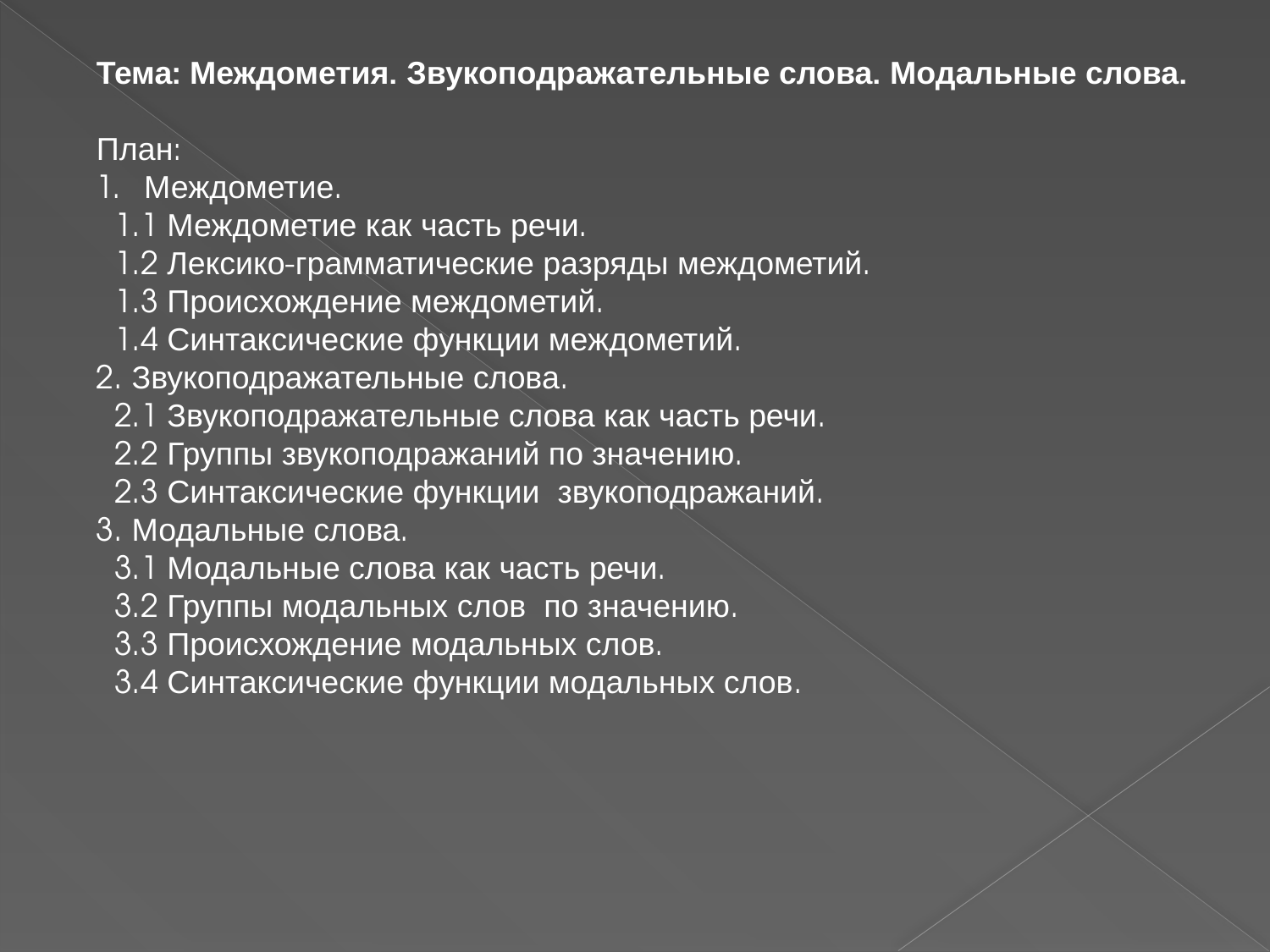

Тема: Междометия. Звукоподражательные слова. Модальные слова.

План:
Междометие.
  1.1 Междометие как часть речи.
  1.2 Лексико-грамматические разряды междометий.
  1.3 Происхождение междометий.
  1.4 Синтаксические функции междометий.
2. Звукоподражательные слова.
  2.1 Звукоподражательные слова как часть речи.
  2.2 Группы звукоподражаний по значению.
  2.3 Синтаксические функции  звукоподражаний.
3. Модальные слова.
  3.1 Модальные слова как часть речи.
  3.2 Группы модальных слов  по значению.
  3.3 Происхождение модальных слов.
  3.4 Синтаксические функции модальных слов.